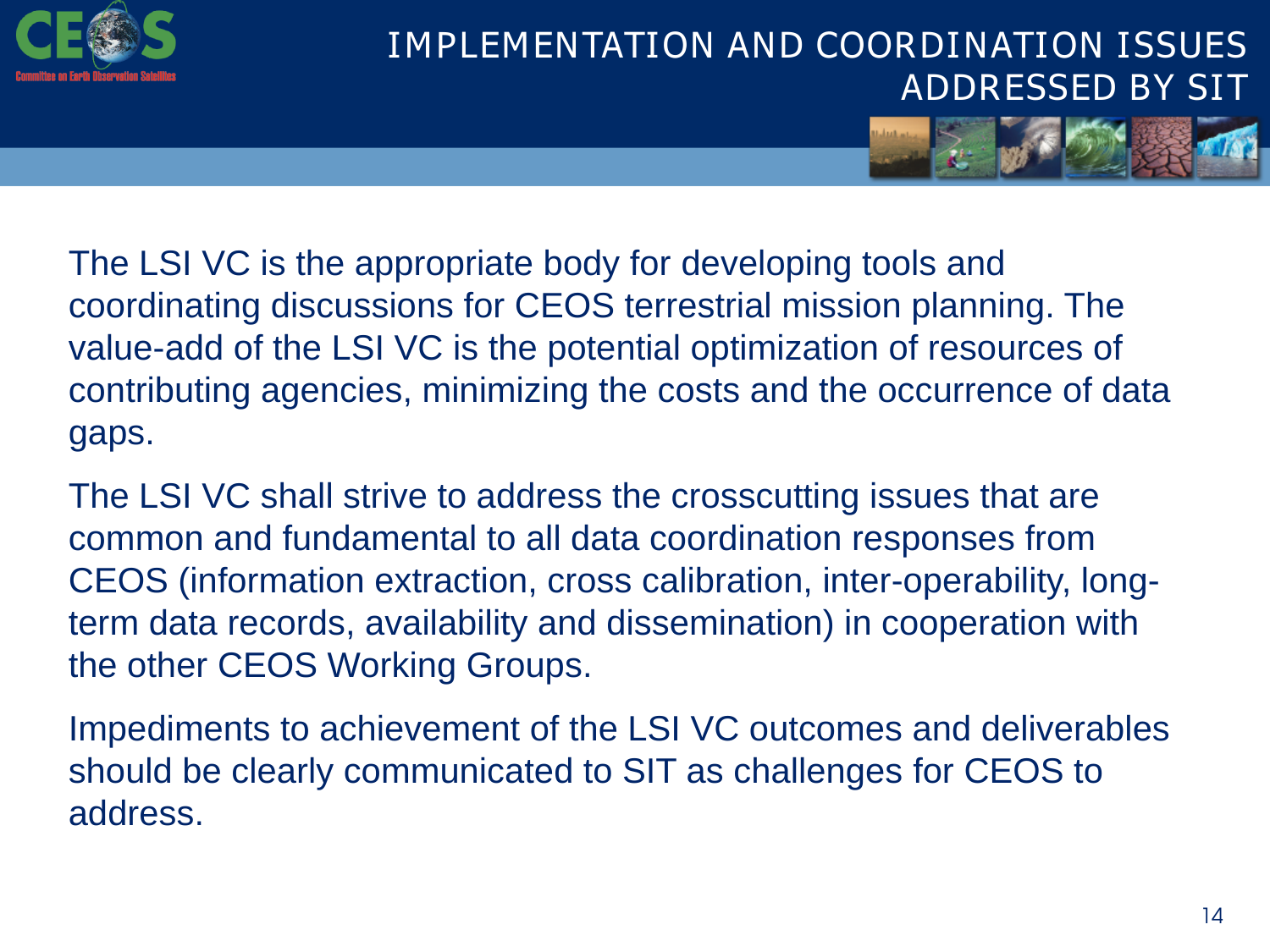

Implementation and Coordination Issues Addressed by SIT
The LSI VC is the appropriate body for developing tools and coordinating discussions for CEOS terrestrial mission planning. The value-add of the LSI VC is the potential optimization of resources of contributing agencies, minimizing the costs and the occurrence of data gaps.
The LSI VC shall strive to address the crosscutting issues that are common and fundamental to all data coordination responses from CEOS (information extraction, cross calibration, inter-operability, long-term data records, availability and dissemination) in cooperation with the other CEOS Working Groups.
Impediments to achievement of the LSI VC outcomes and deliverables should be clearly communicated to SIT as challenges for CEOS to address.
14